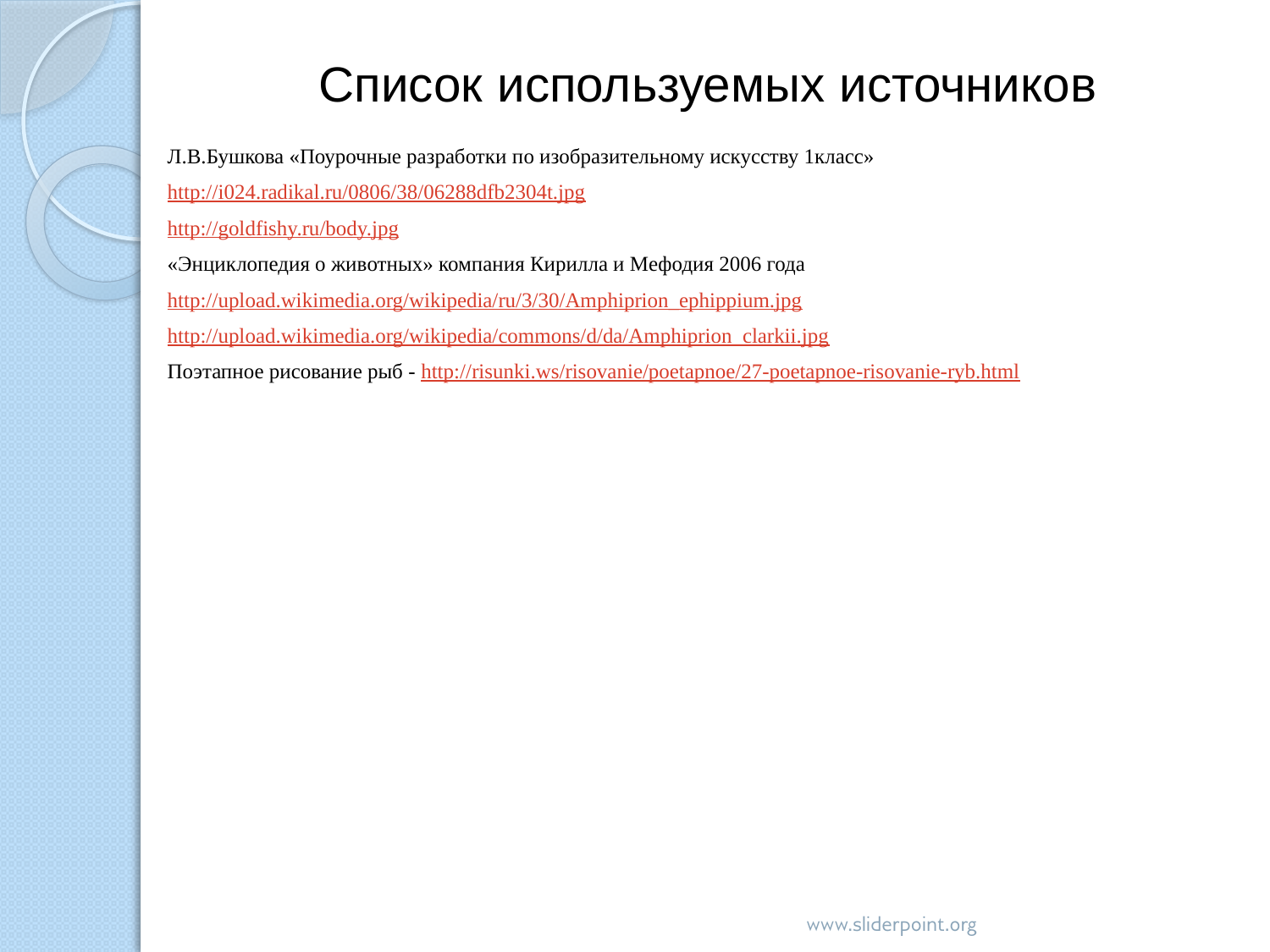

Список используемых источников
Л.В.Бушкова «Поурочные разработки по изобразительному искусству 1класс»
http://i024.radikal.ru/0806/38/06288dfb2304t.jpg
http://goldfishy.ru/body.jpg
«Энциклопедия о животных» компания Кирилла и Мефодия 2006 года
http://upload.wikimedia.org/wikipedia/ru/3/30/Amphiprion_ephippium.jpg
http://upload.wikimedia.org/wikipedia/commons/d/da/Amphiprion_clarkii.jpg
Поэтапное рисование рыб - http://risunki.ws/risovanie/poetapnoe/27-poetapnoe-risovanie-ryb.html

www.sliderpoint.org